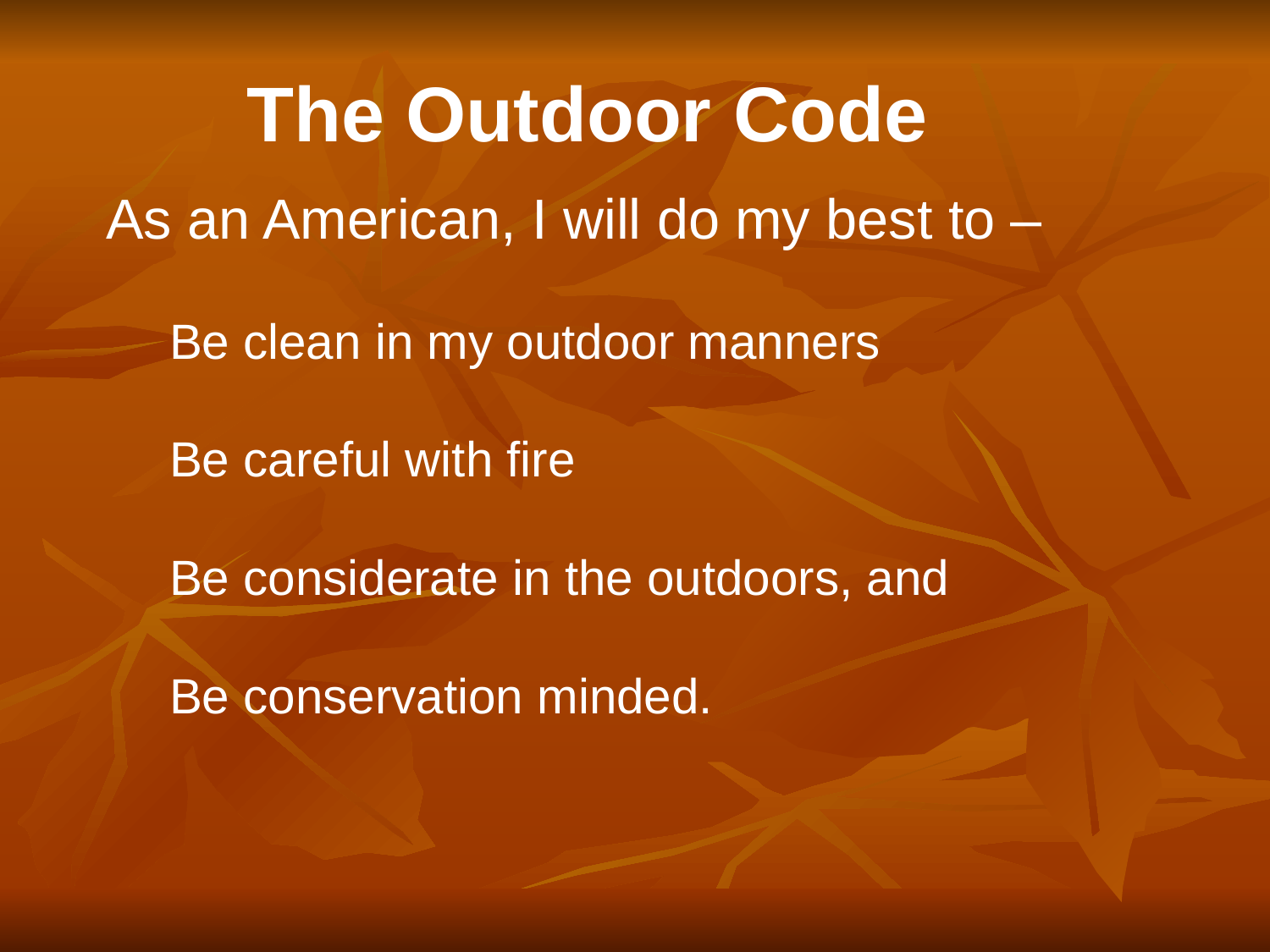

The Outdoor Code

As an American, I will do my best to –

Be clean in my outdoor manners

Be careful with fire

Be considerate in the outdoors, and

Be conservation minded.